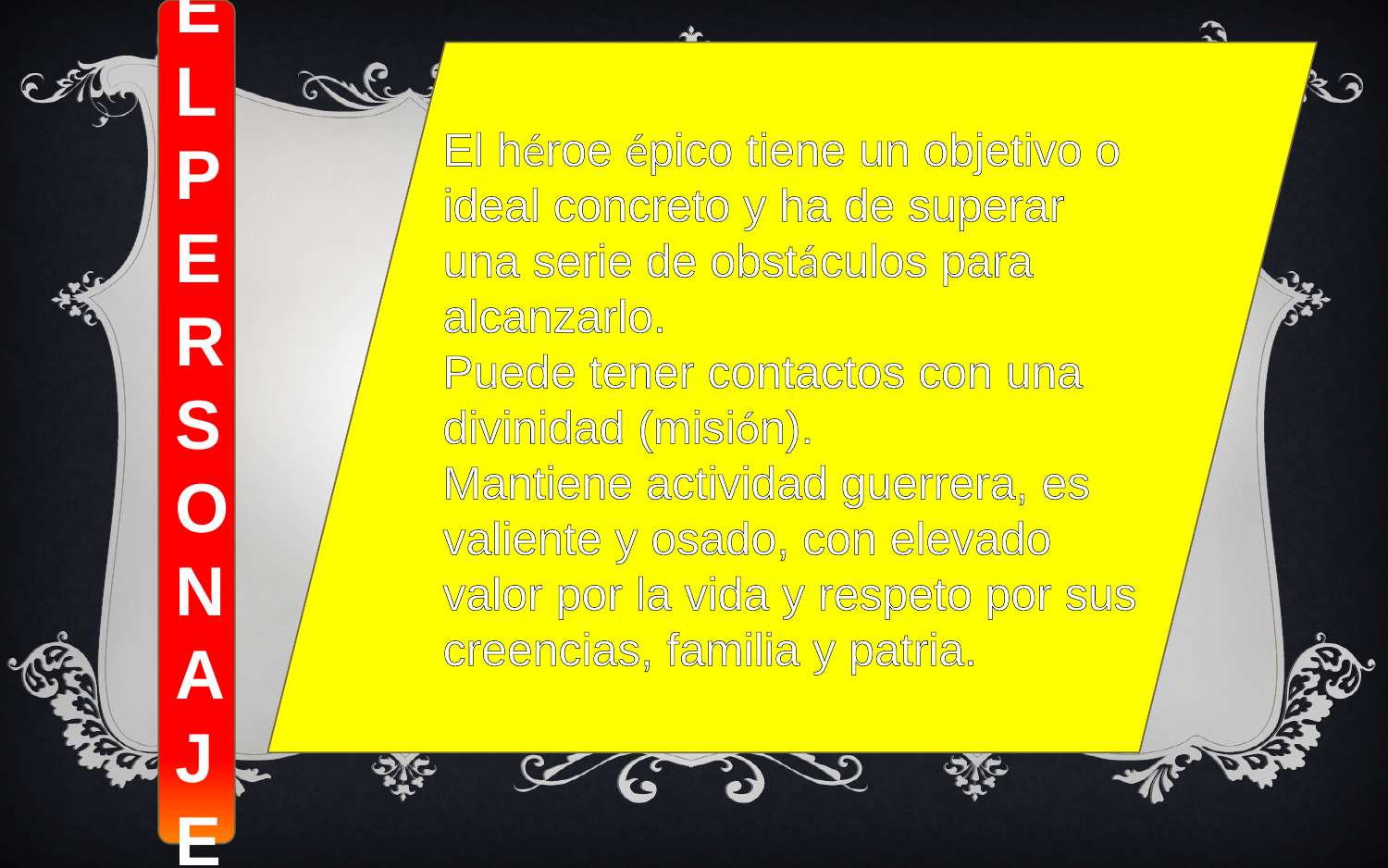

EL PERSONAJE
El héroe épico tiene un objetivo o ideal concreto y ha de superar una serie de obstáculos para alcanzarlo.
Puede tener contactos con una divinidad (misión).
Mantiene actividad guerrera, es valiente y osado, con elevado valor por la vida y respeto por sus creencias, familia y patria.